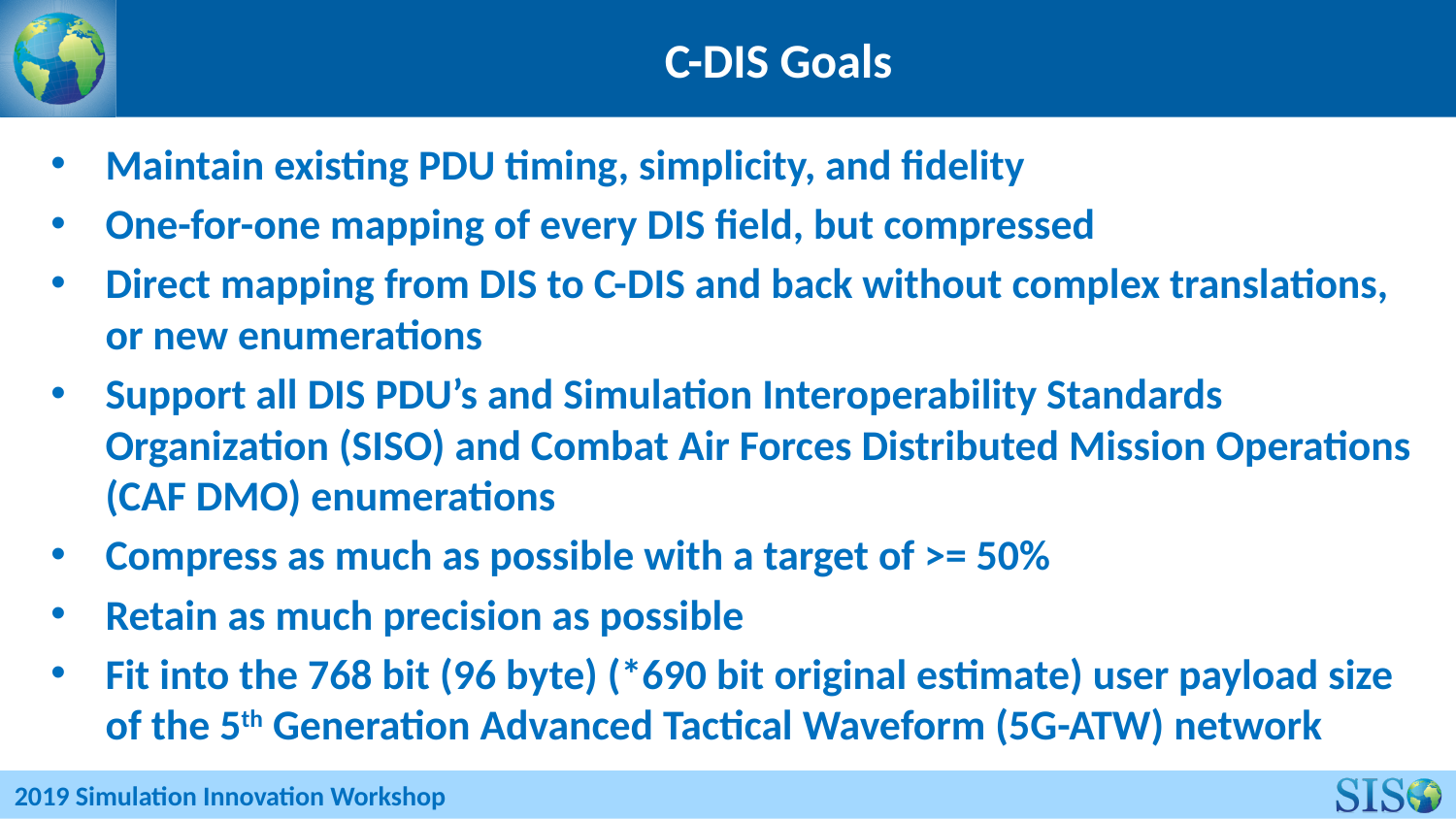

# C-DIS Goals
Maintain existing PDU timing, simplicity, and fidelity
One-for-one mapping of every DIS field, but compressed
Direct mapping from DIS to C-DIS and back without complex translations, or new enumerations
Support all DIS PDU’s and Simulation Interoperability Standards Organization (SISO) and Combat Air Forces Distributed Mission Operations (CAF DMO) enumerations
Compress as much as possible with a target of >= 50%
Retain as much precision as possible
Fit into the 768 bit (96 byte) (*690 bit original estimate) user payload size of the 5th Generation Advanced Tactical Waveform (5G-ATW) network